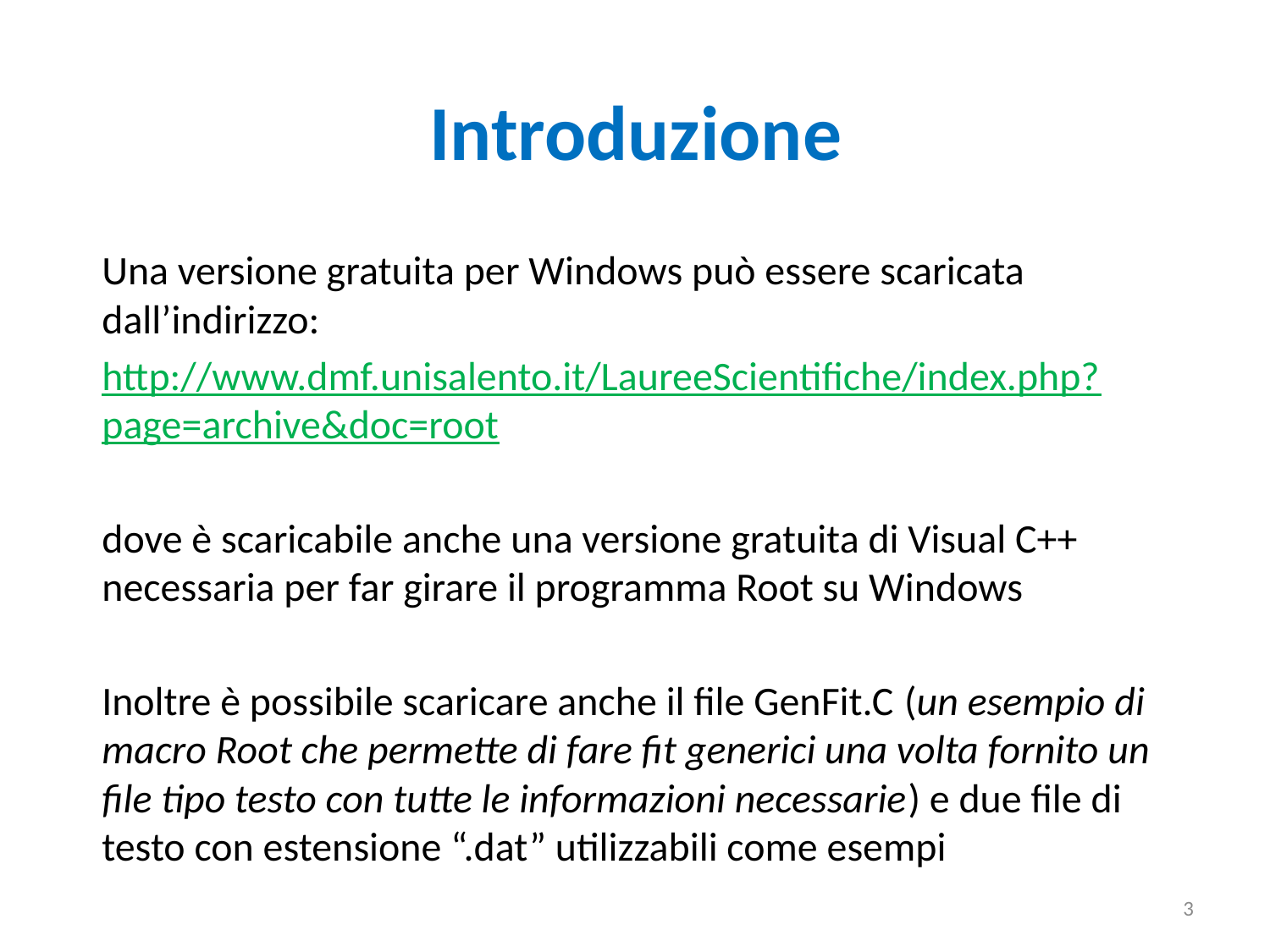

# Introduzione
Una versione gratuita per Windows può essere scaricata dall’indirizzo:
http://www.dmf.unisalento.it/LaureeScientifiche/index.php?page=archive&doc=root

dove è scaricabile anche una versione gratuita di Visual C++ necessaria per far girare il programma Root su Windows

Inoltre è possibile scaricare anche il file GenFit.C (un esempio di macro Root che permette di fare fit generici una volta fornito un file tipo testo con tutte le informazioni necessarie) e due file di testo con estensione “.dat” utilizzabili come esempi

3